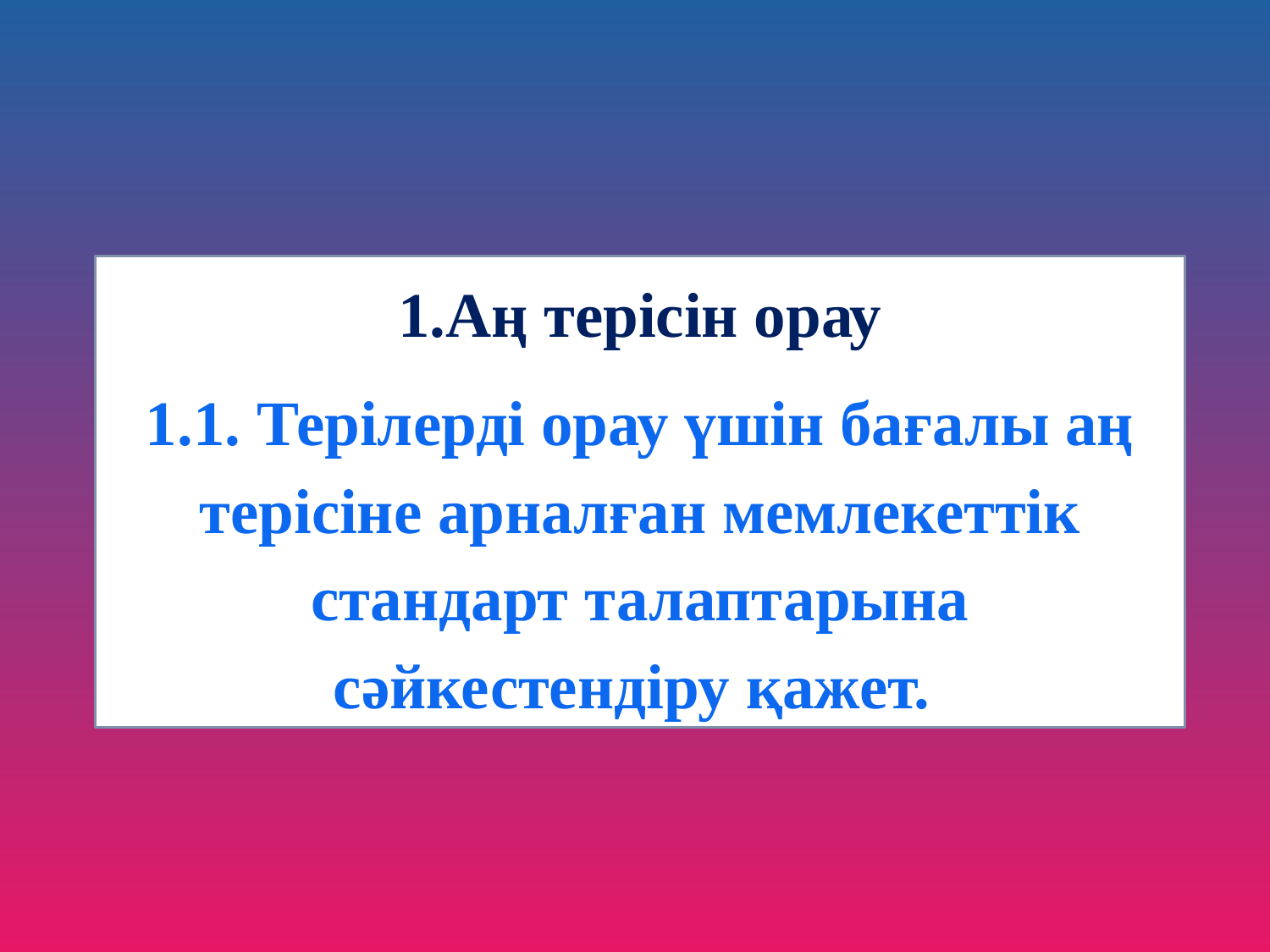

1.Аң терісін орау
1.1. Терілерді орау үшін бағалы аң терісіне арналған мемлекеттік стандарт талаптарына сәйкестендіру қажет.